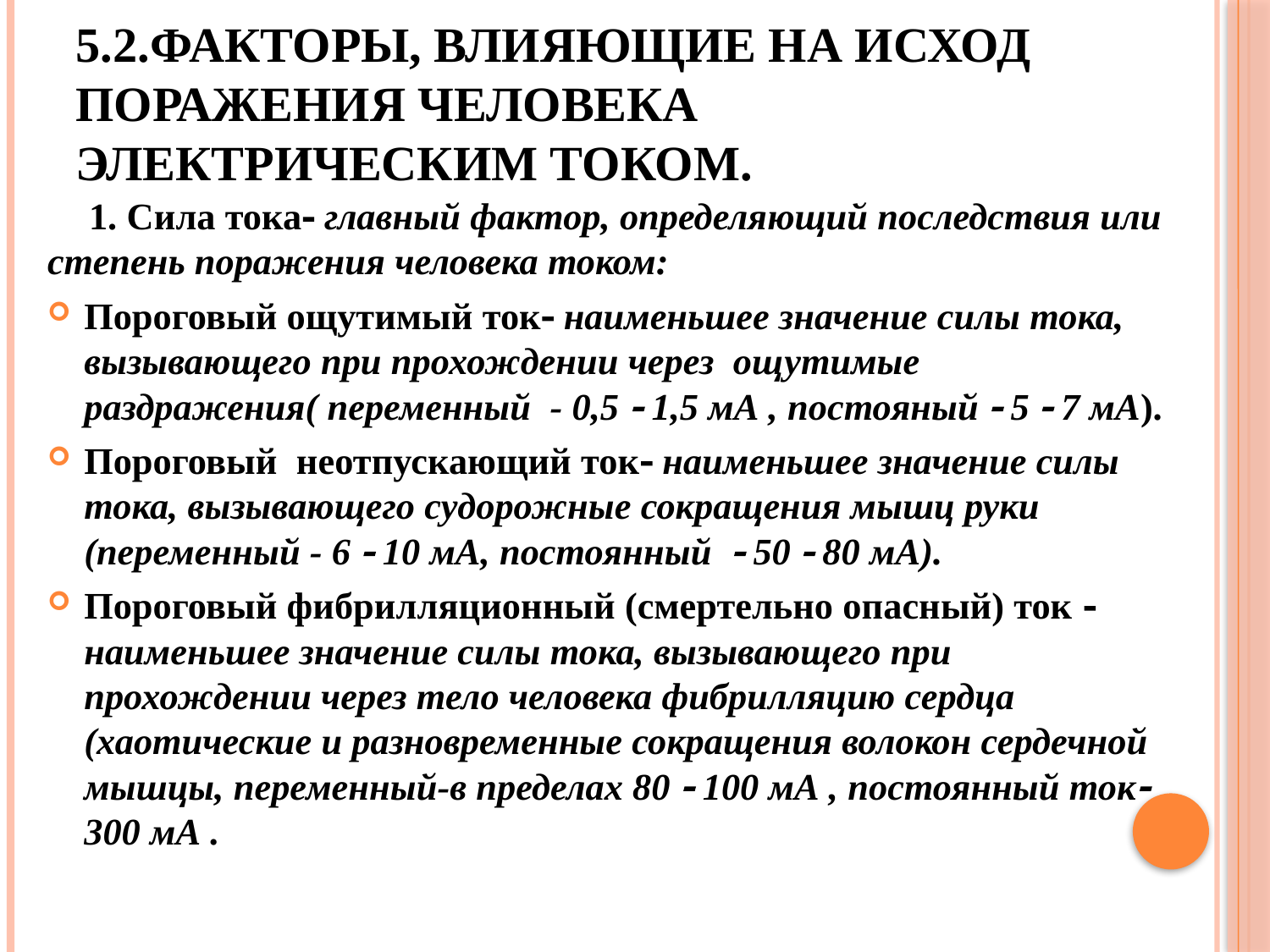

# 5.2.Факторы, влияющие на исход поражения человека электрическим током.
    1. Сила тока− главный фактор, определяющий последствия или степень поражения человека током:
Пороговый ощутимый ток− наименьшее значение силы тока, вызывающего при прохождении через  ощутимые раздражения( переменный  - 0,5 − 1,5 мА , постояный − 5 − 7 мА).
Пороговый  неотпускающий ток− наименьшее значение силы тока, вызывающего судорожные сокращения мышц руки (переменный - 6 − 10 мА, постоянный  − 50 − 80 мА).
Пороговый фибрилляционный (смертельно опасный) ток − наименьшее значение силы тока, вызывающего при прохождении через тело человека фибрилляцию сердца (хаотические и разновременные сокращения волокон сердечной мышцы, переменный-в пределах 80 − 100 мА , постоянный ток−  300 мА .